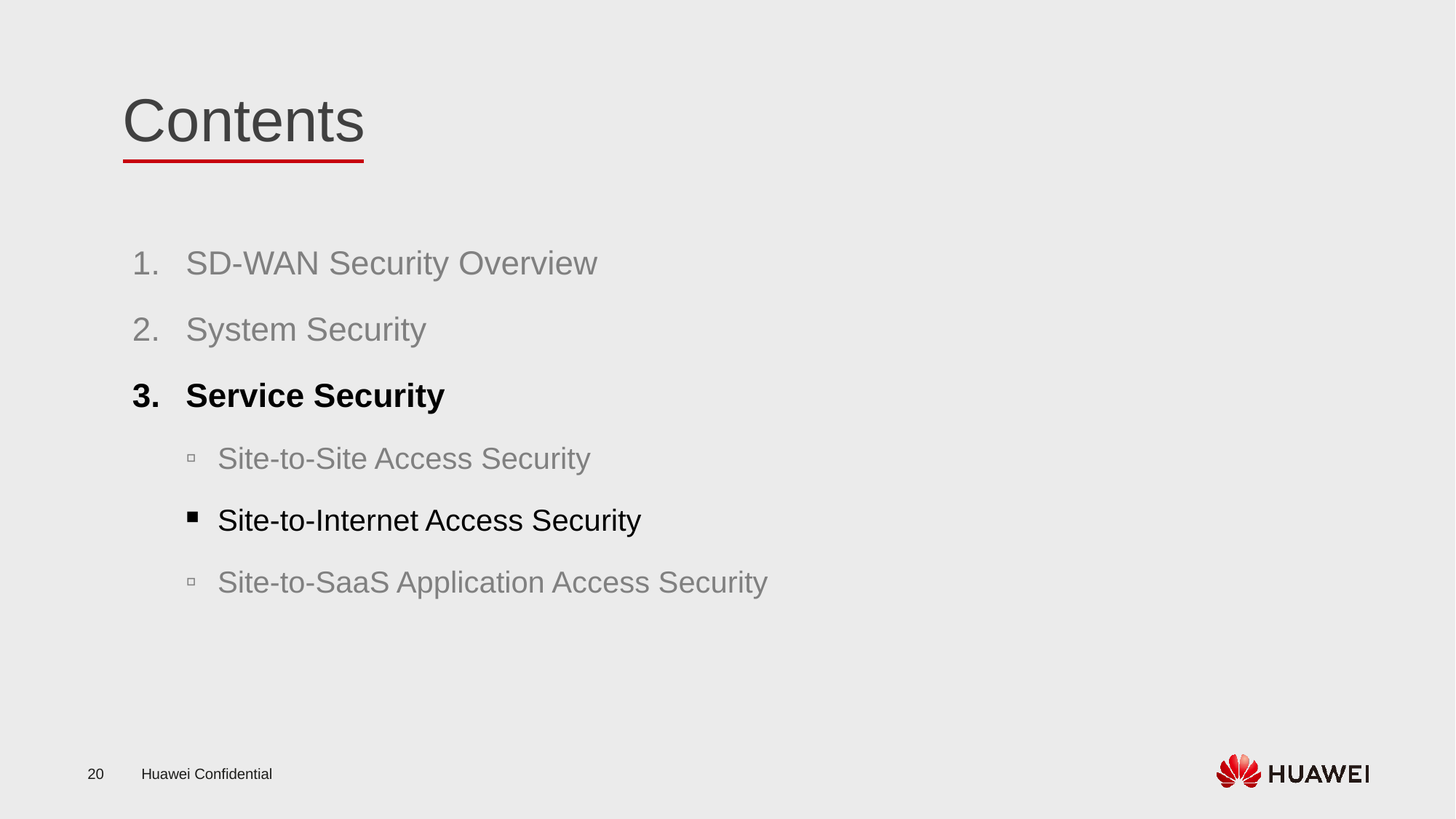

SD-WAN Security Overview
System Security
Service Security
Site-to-Site Access Security
Site-to-Internet Access Security
Site-to-SaaS Application Access Security